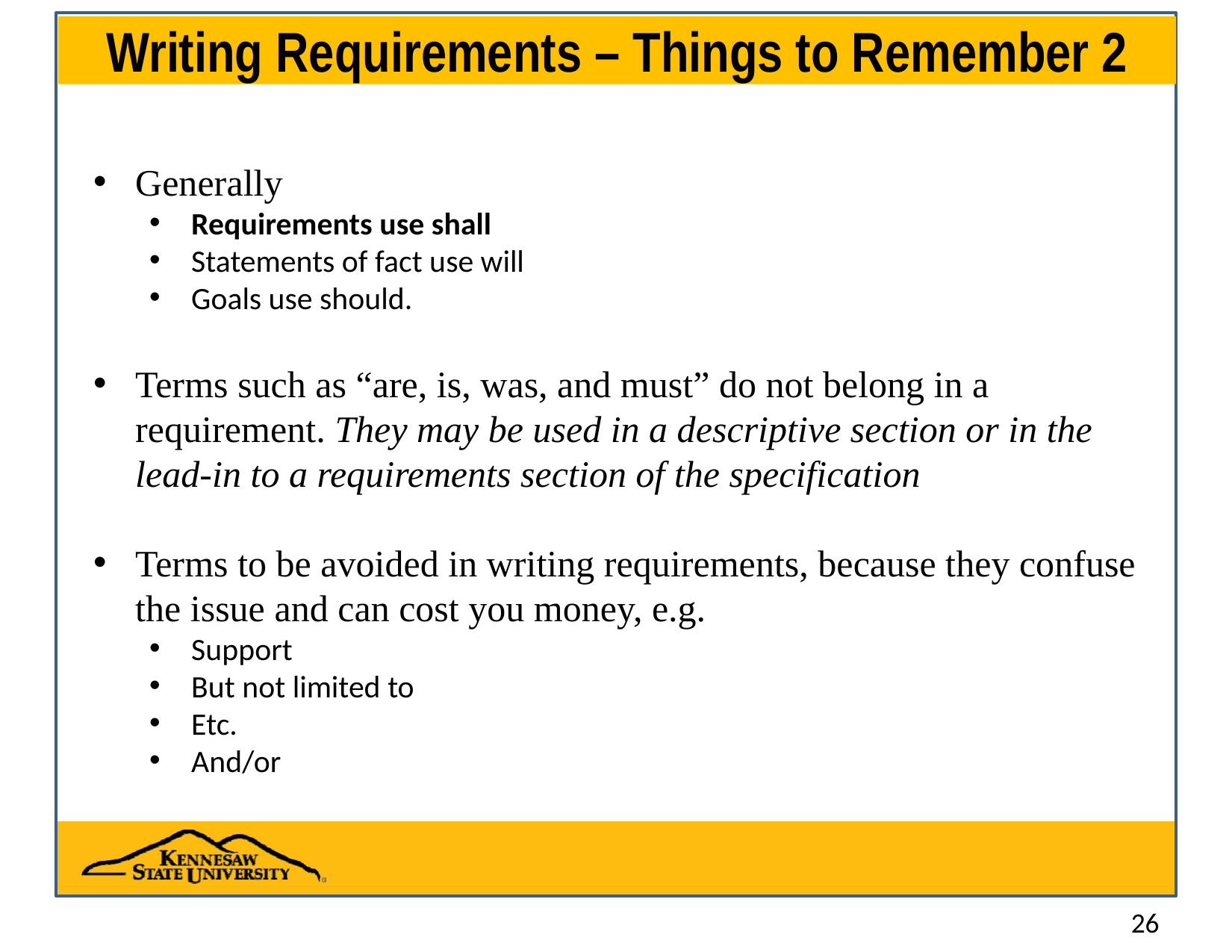

# Writing Requirements – Things to Remember 2

Generally
Requirements use shall
Statements of fact use will
Goals use should.

Terms such as “are, is, was, and must” do not belong in a requirement. They may be used in a descriptive section or in the lead-in to a requirements section of the specification

Terms to be avoided in writing requirements, because they confuse the issue and can cost you money, e.g.
Support
But not limited to
Etc.
And/or